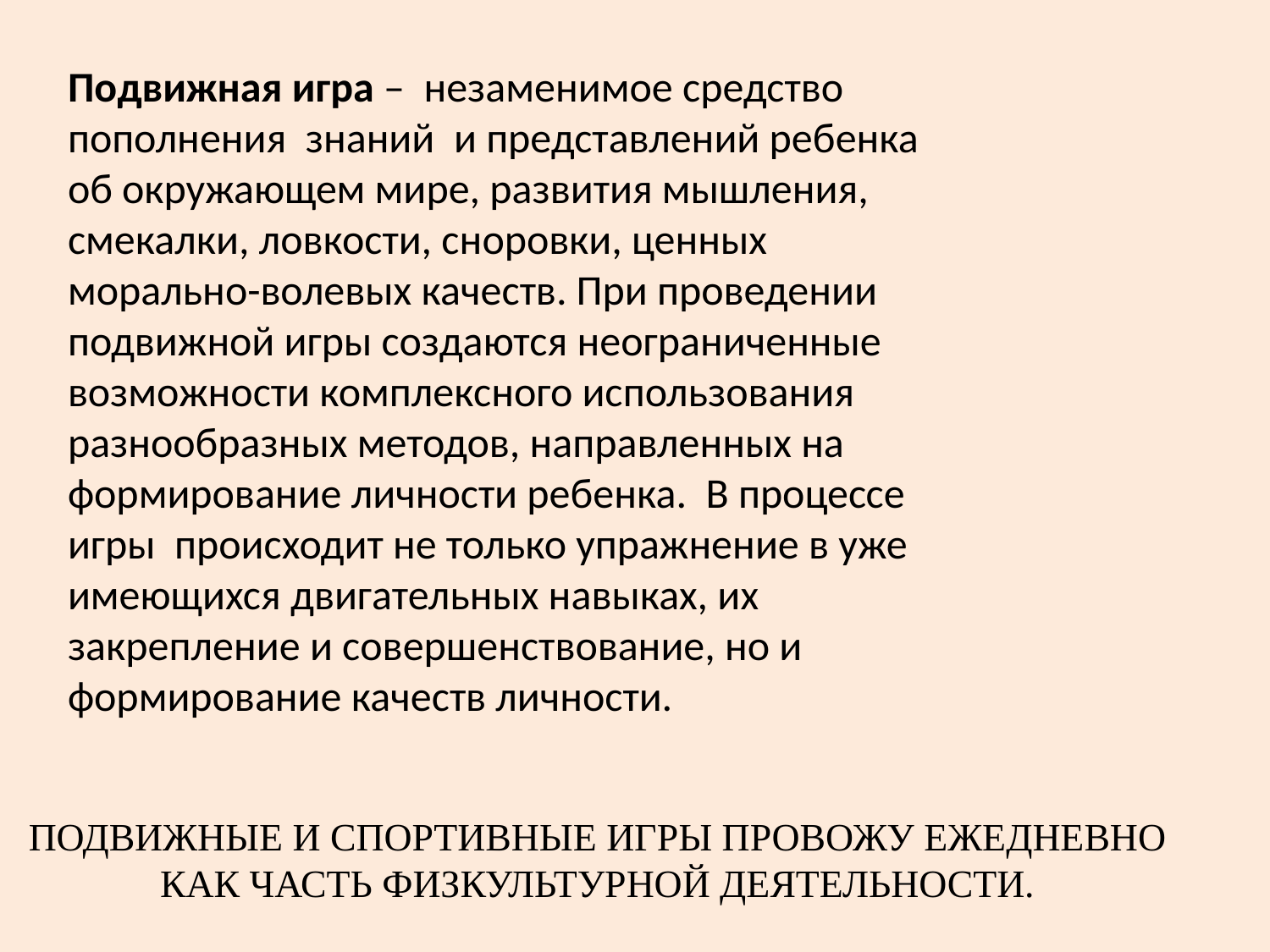

Подвижная игра –  незаменимое средство пополнения  знаний  и представлений ребенка об окружающем мире, развития мышления, смекалки, ловкости, сноровки, ценных  морально-волевых качеств. При проведении подвижной игры создаются неограниченные возможности комплексного использования разнообразных методов, направленных на формирование личности ребенка.  В процессе игры  происходит не только упражнение в уже  имеющихся двигательных навыках, их закрепление и совершенствование, но и формирование качеств личности.
#
Подвижные и спортивные игры провожу ежедневно как часть физкультурной деятельности.